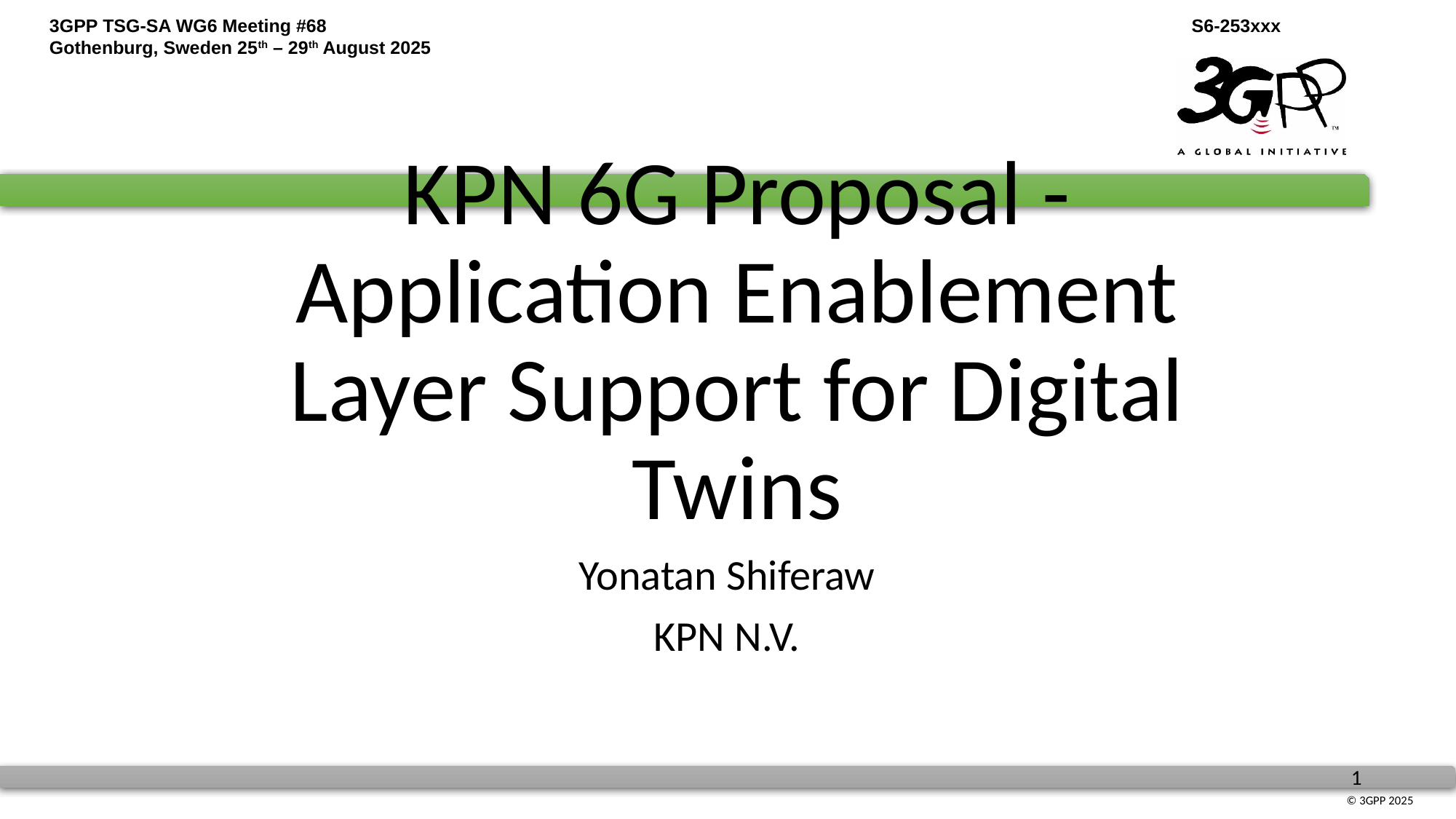

# KPN 6G Proposal - Application Enablement Layer Support for Digital Twins
Yonatan Shiferaw
KPN N.V.